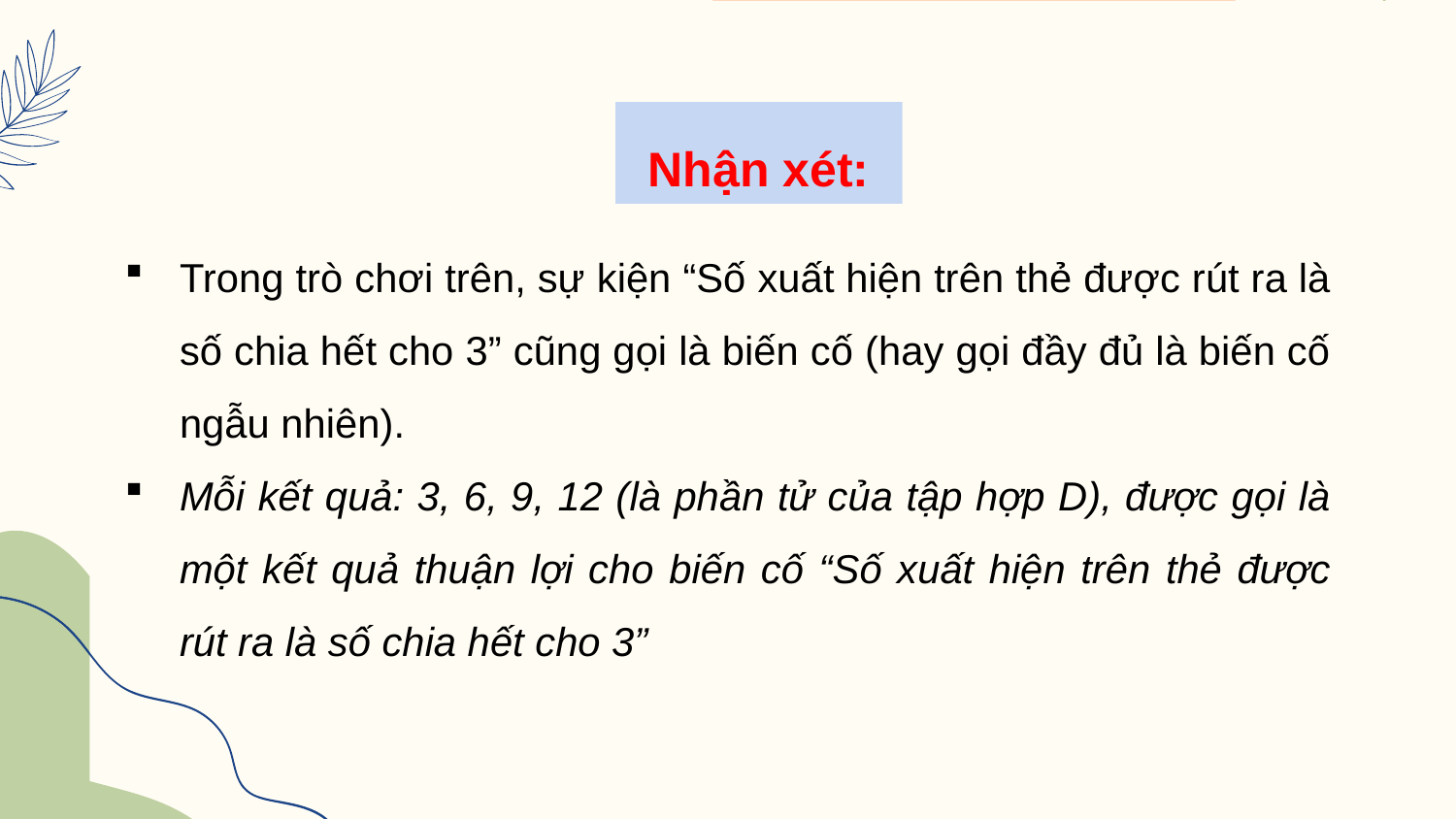

Nhận xét:
Trong trò chơi trên, sự kiện “Số xuất hiện trên thẻ được rút ra là số chia hết cho 3” cũng gọi là biến cố (hay gọi đầy đủ là biến cố ngẫu nhiên).
Mỗi kết quả: 3, 6, 9, 12 (là phần tử của tập hợp D), được gọi là một kết quả thuận lợi cho biến cố “Số xuất hiện trên thẻ được rút ra là số chia hết cho 3”